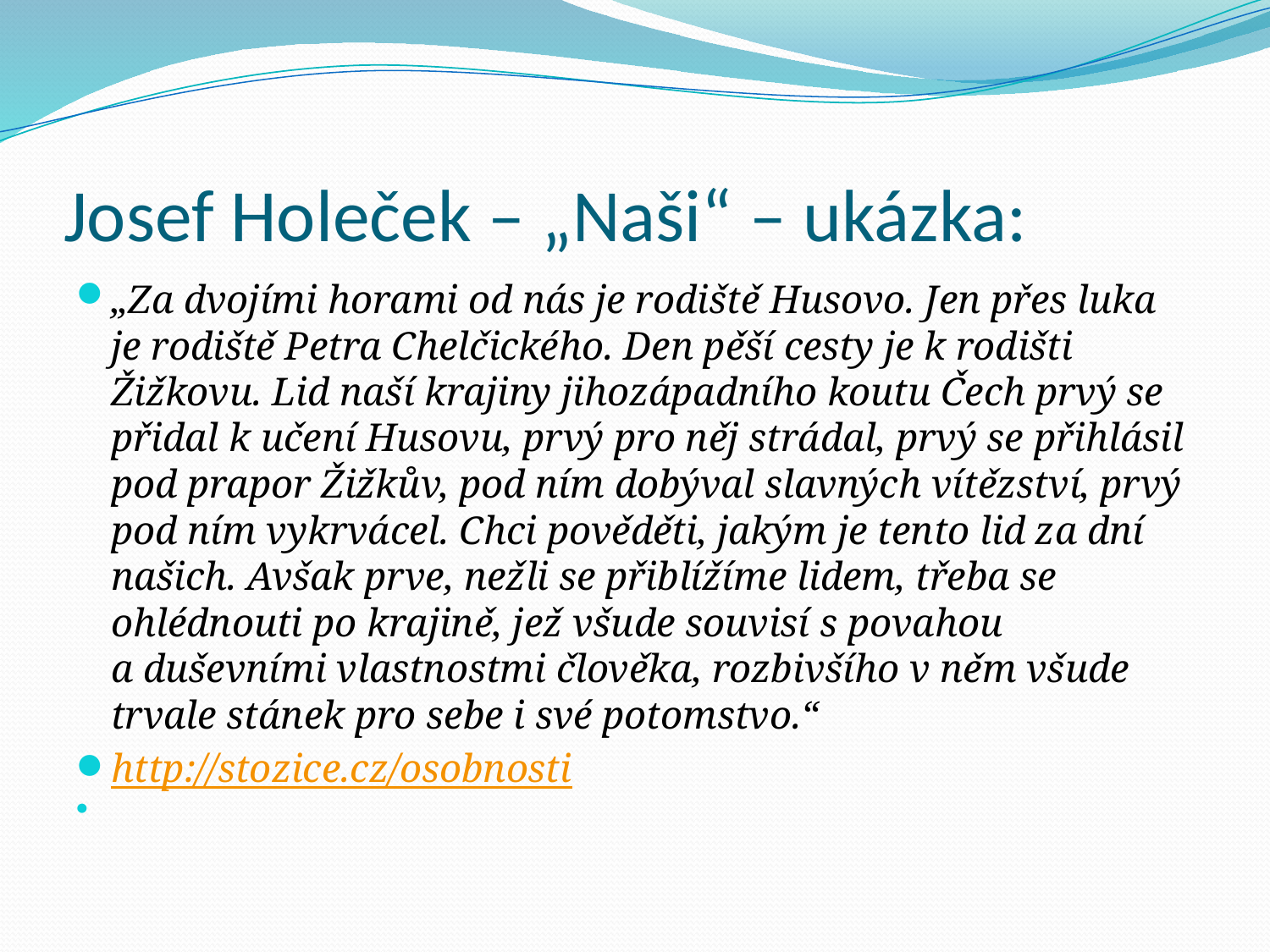

# Josef Holeček – „Naši“ – ukázka:
„Za dvojími horami od nás je rodiště Husovo. Jen přes luka je rodiště Petra Chelčického. Den pěší cesty je k rodišti Žižkovu. Lid naší krajiny jihozápadního koutu Čech prvý se přidal k učení Husovu, prvý pro něj strádal, prvý se přihlásil pod prapor Žižkův, pod ním dobýval slavných vítězství, prvý pod ním vykrvácel. Chci pověděti, jakým je tento lid za dní našich. Avšak prve, nežli se přiblížíme lidem, třeba se ohlédnouti po krajině, jež všude souvisí s povahou a duševními vlastnostmi člověka, rozbivšího v něm všude trvale stánek pro sebe i své potomstvo.“
http://stozice.cz/osobnosti